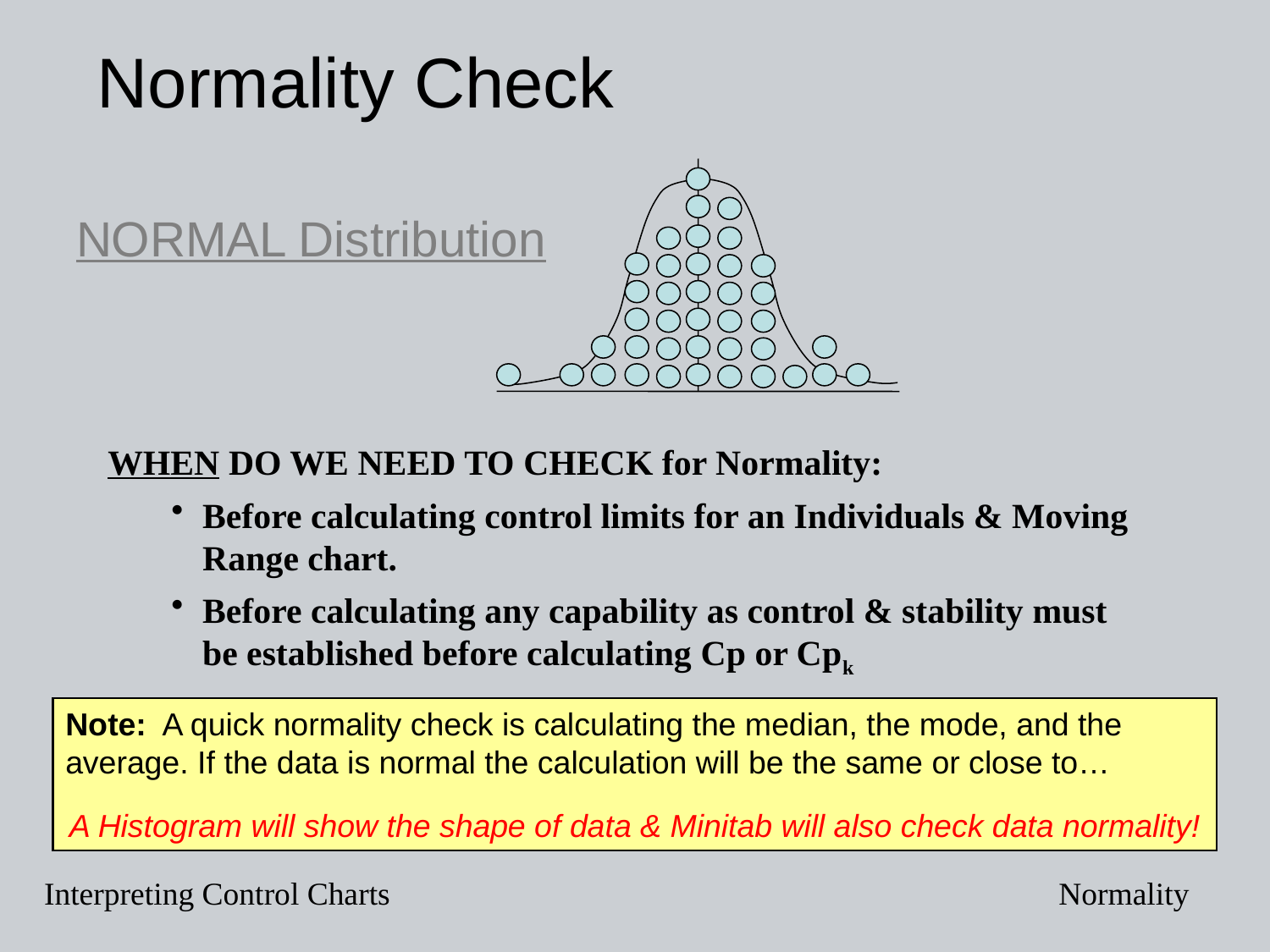

# Normality Check

NORMAL Distribution

WHEN DO WE NEED TO CHECK for Normality:
Before calculating control limits for an Individuals & Moving Range chart.
Before calculating any capability as control & stability must be established before calculating Cp or Cpk
Note:  A quick normality check is calculating the median, the mode, and the average. If the data is normal the calculation will be the same or close to…

A Histogram will show the shape of data & Minitab will also check data normality!
Interpreting Control Charts
Normality